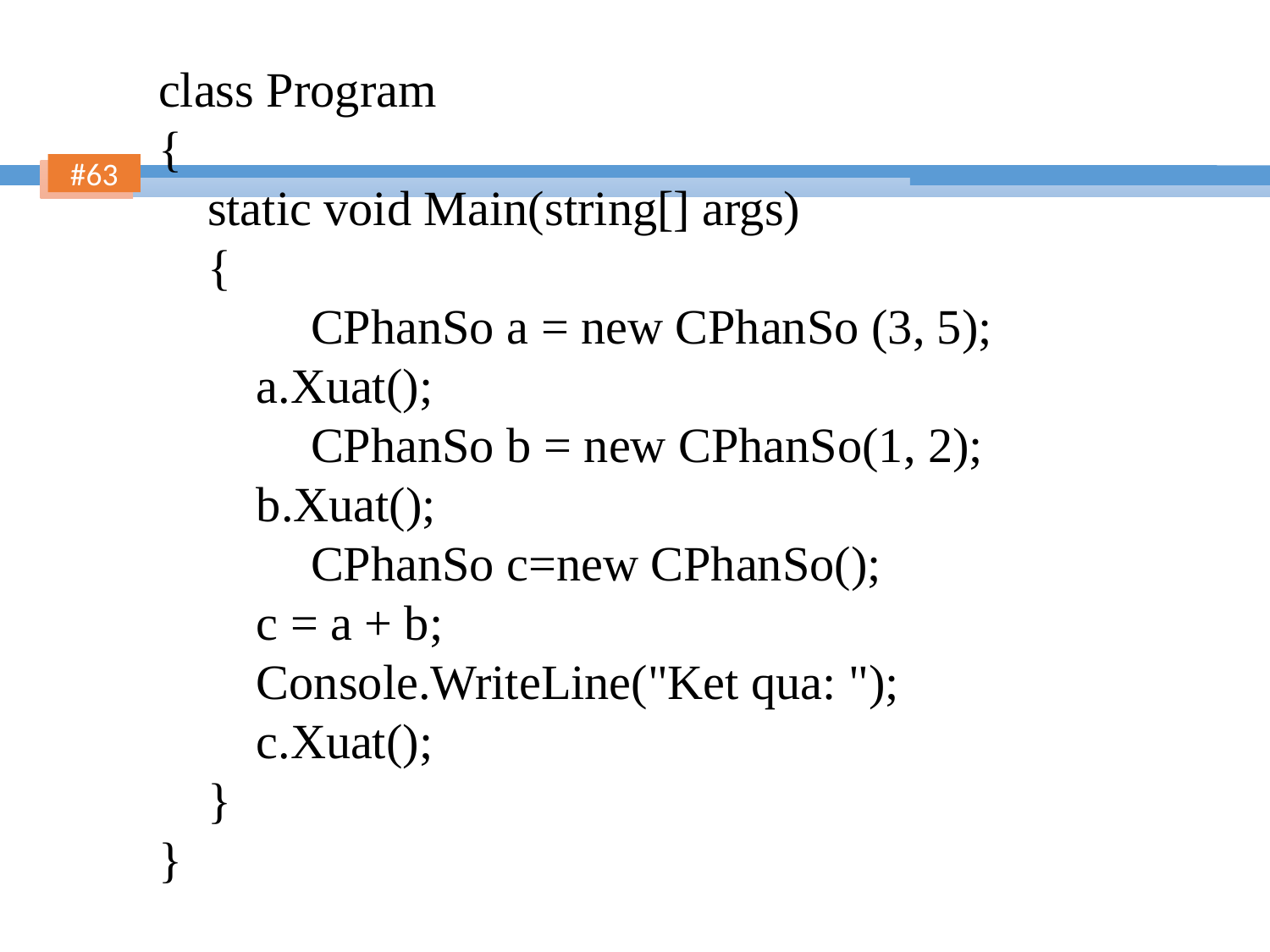

class Program
    {
        static void Main(string[] args)
        {
		    CPhanSo a = new CPhanSo (3, 5);
            a.Xuat();
		    CPhanSo b = new CPhanSo(1, 2);
            b.Xuat();
		    CPhanSo c=new CPhanSo();
            c = a + b;
            Console.WriteLine("Ket qua: ");
            c.Xuat();
        }
    }
63